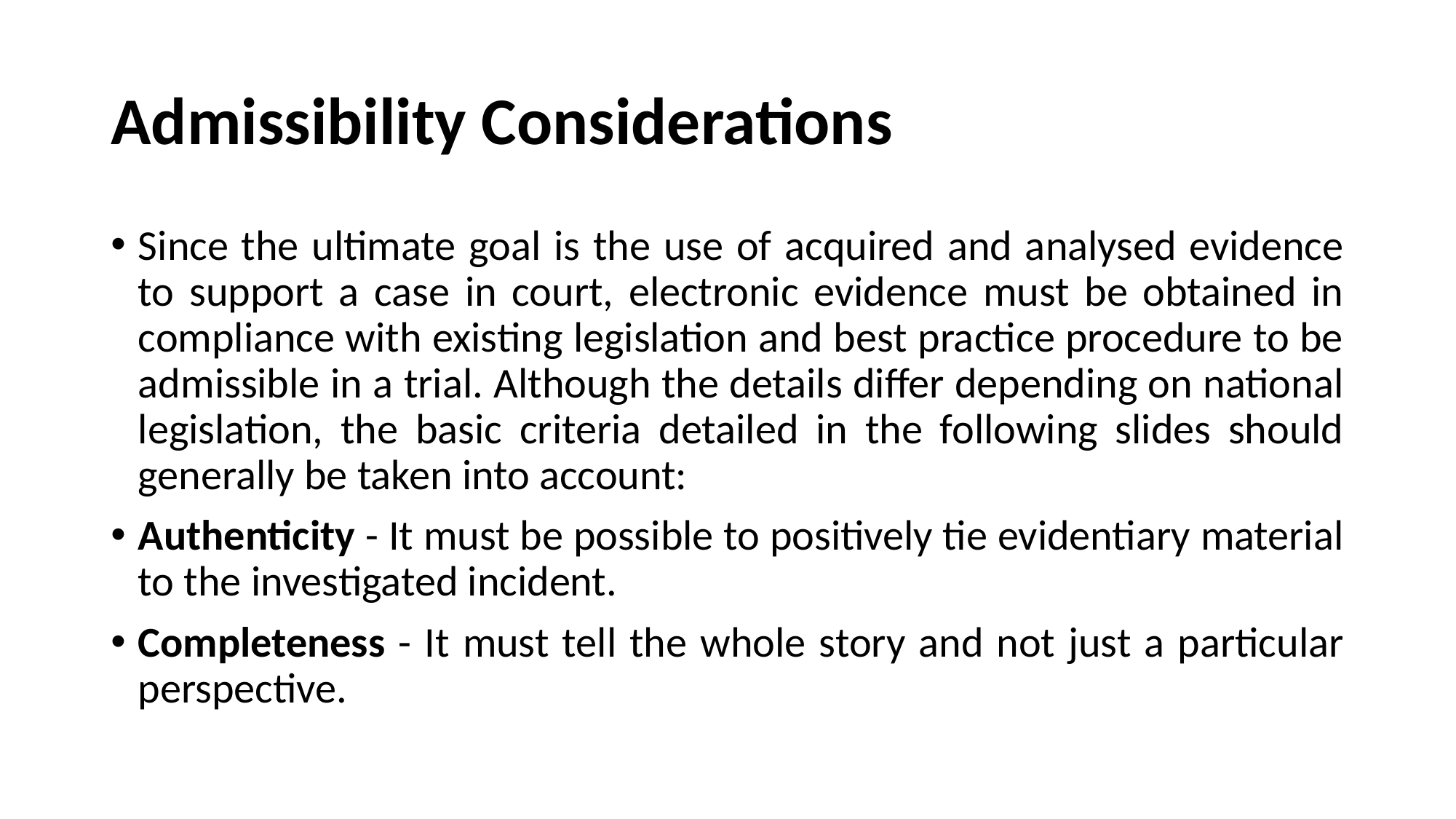

# Admissibility Considerations
Since the ultimate goal is the use of acquired and analysed evidence to support a case in court, electronic evidence must be obtained in compliance with existing legislation and best practice procedure to be admissible in a trial. Although the details differ depending on national legislation, the basic criteria detailed in the following slides should generally be taken into account:
Authenticity - It must be possible to positively tie evidentiary material to the investigated incident.
Completeness - It must tell the whole story and not just a particular perspective.